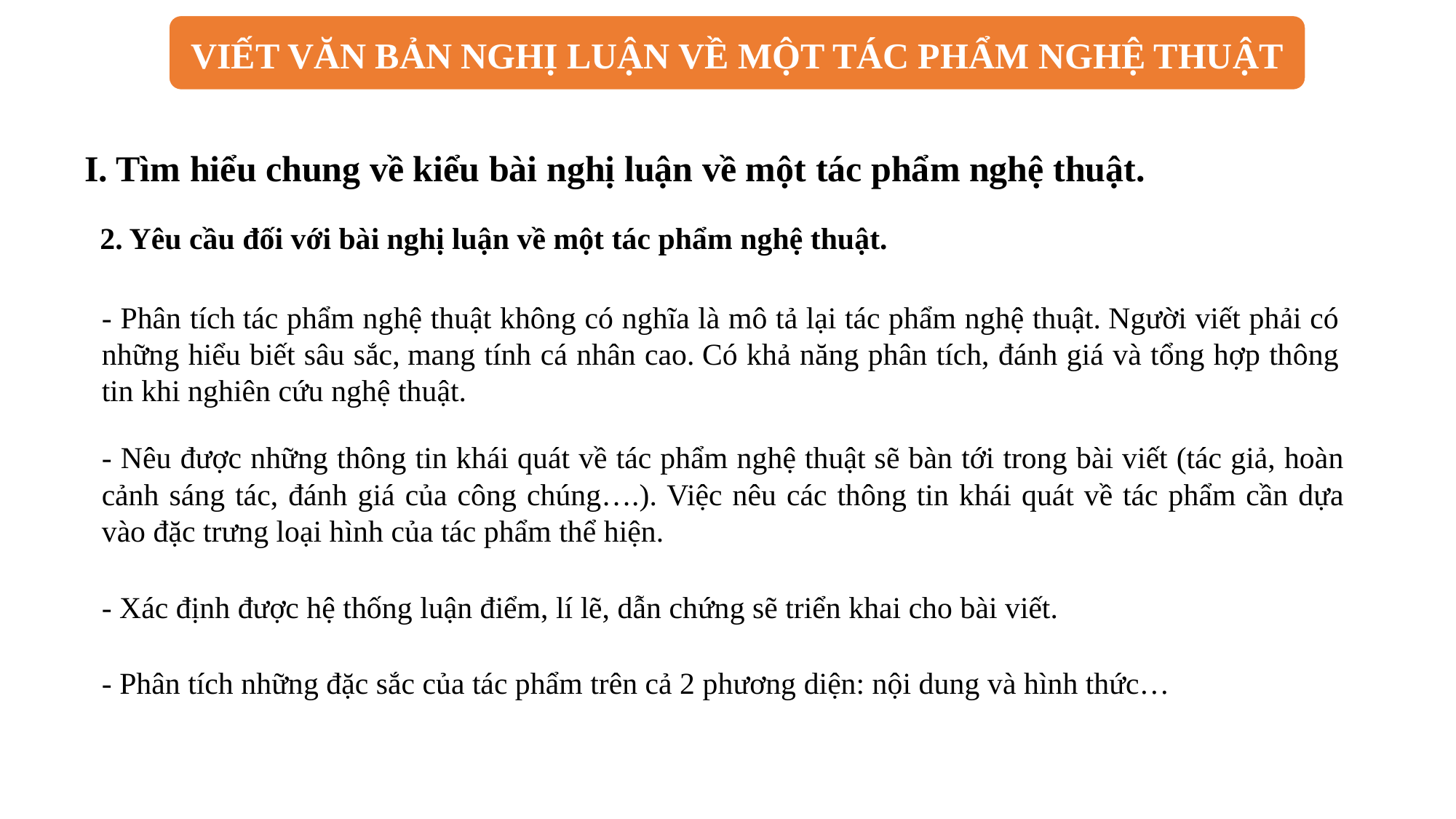

VIẾT VĂN BẢN NGHỊ LUẬN VỀ MỘT TÁC PHẨM NGHỆ THUẬT
I. Tìm hiểu chung về kiểu bài nghị luận về một tác phẩm nghệ thuật.
2. Yêu cầu đối với bài nghị luận về một tác phẩm nghệ thuật.
- Phân tích tác phẩm nghệ thuật không có nghĩa là mô tả lại tác phẩm nghệ thuật. Người viết phải có những hiểu biết sâu sắc, mang tính cá nhân cao. Có khả năng phân tích, đánh giá và tổng hợp thông tin khi nghiên cứu nghệ thuật.
- Nêu được những thông tin khái quát về tác phẩm nghệ thuật sẽ bàn tới trong bài viết (tác giả, hoàn cảnh sáng tác, đánh giá của công chúng….). Việc nêu các thông tin khái quát về tác phẩm cần dựa vào đặc trưng loại hình của tác phẩm thể hiện.
- Xác định được hệ thống luận điểm, lí lẽ, dẫn chứng sẽ triển khai cho bài viết.
- Phân tích những đặc sắc của tác phẩm trên cả 2 phương diện: nội dung và hình thức…